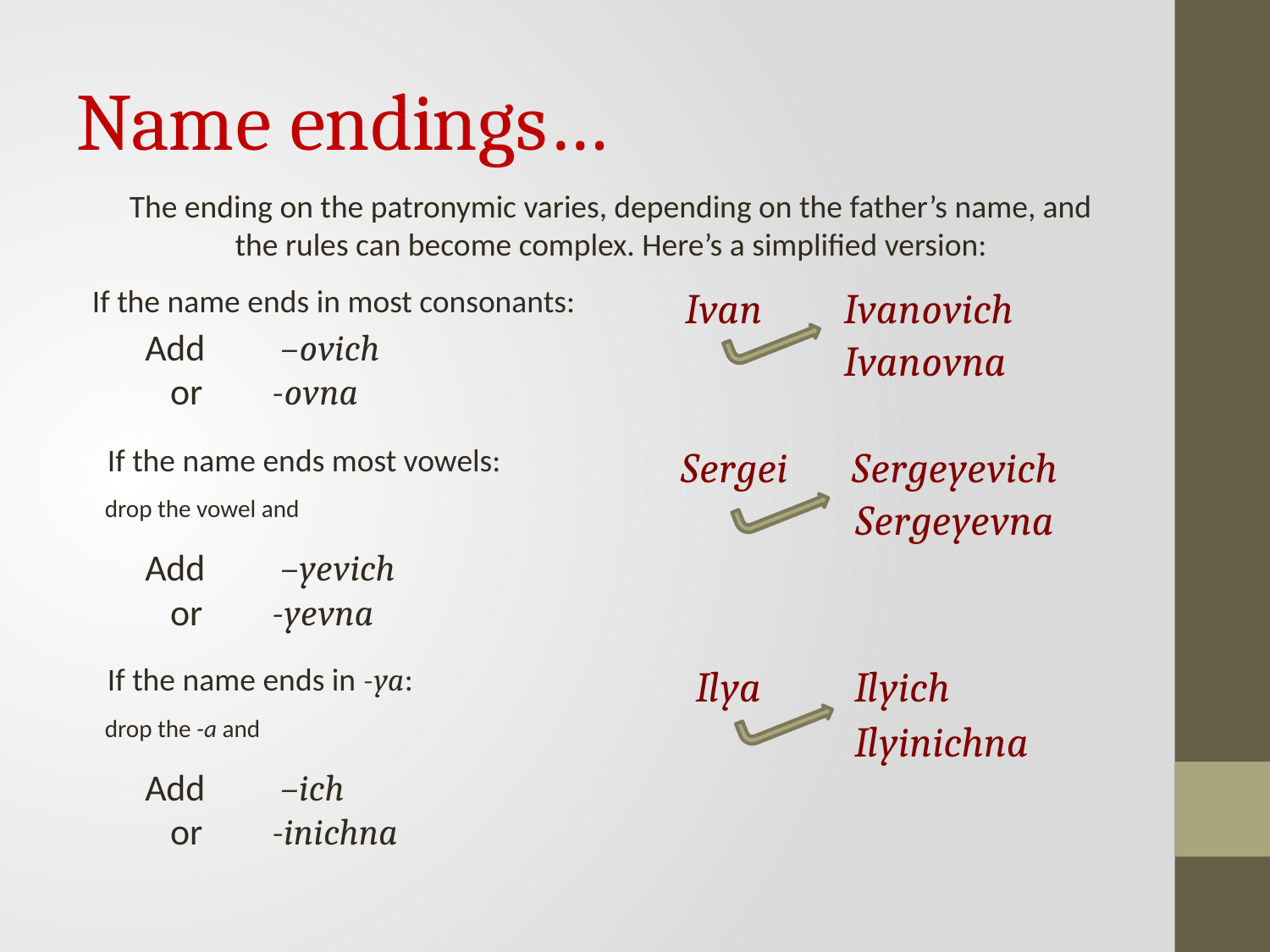

# Name endings…
The ending on the patronymic varies, depending on the father’s name, and the rules can become complex. Here’s a simplified version:
If the name ends in most consonants:
Ivan
Ivanovich
Add	 –ovich
   or 	-ovna

Ivanovna
If the name ends most vowels:
Sergei
Sergeyevich
drop the vowel and
Sergeyevna

Add	 –yevich
   or 	-yevna
If the name ends in -ya:
Ilya
Ilyich

drop the -a and
Ilyinichna
Add	 –ich
   or 	-inichna